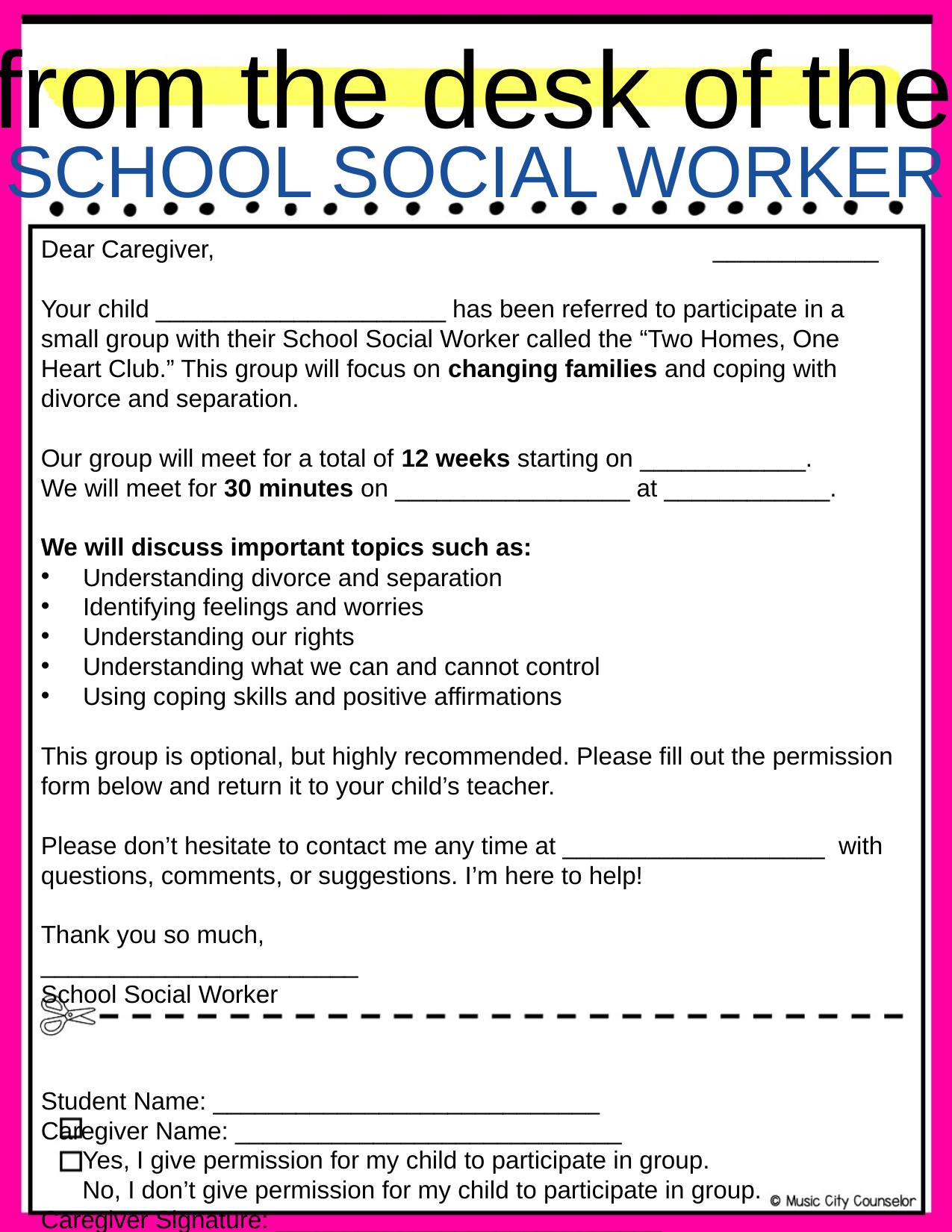

from the desk of the
SCHOOL SOCIAL WORKER
Dear Caregiver,					____________

Your child _____________________ has been referred to participate in a small group with their School Social Worker called the “Two Homes, One Heart Club.” This group will focus on changing families and coping with divorce and separation.

Our group will meet for a total of 12 weeks starting on ____________.
We will meet for 30 minutes on _________________ at ____________.

We will discuss important topics such as:
Understanding divorce and separation
Identifying feelings and worries
Understanding our rights
Understanding what we can and cannot control
Using coping skills and positive affirmations

This group is optional, but highly recommended. Please fill out the permission form below and return it to your child’s teacher.

Please don’t hesitate to contact me any time at ___________________  with questions, comments, or suggestions. I’m here to help!

Thank you so much,
_______________________
School Social Worker

Student Name: ____________________________
Caregiver Name: ____________________________
      Yes, I give permission for my child to participate in group.
      No, I don’t give permission for my child to participate in group.
Caregiver Signature: ____________________________